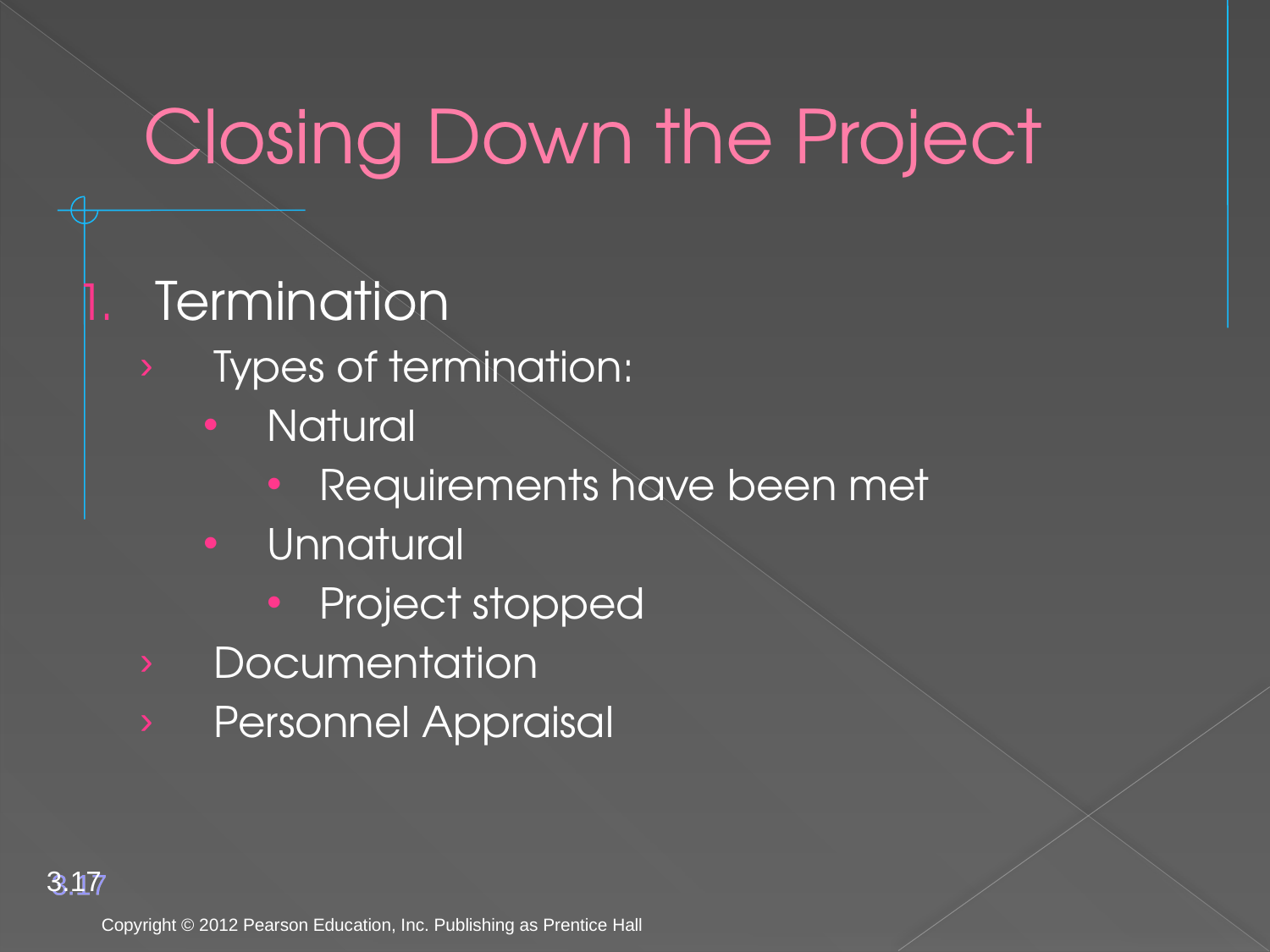

# Closing Down the Project
1.   Termination
Types of termination:
Natural
Requirements have been met
Unnatural
Project stopped
Documentation
Personnel Appraisal
3.17
Copyright © 2012 Pearson Education, Inc. Publishing as Prentice Hall